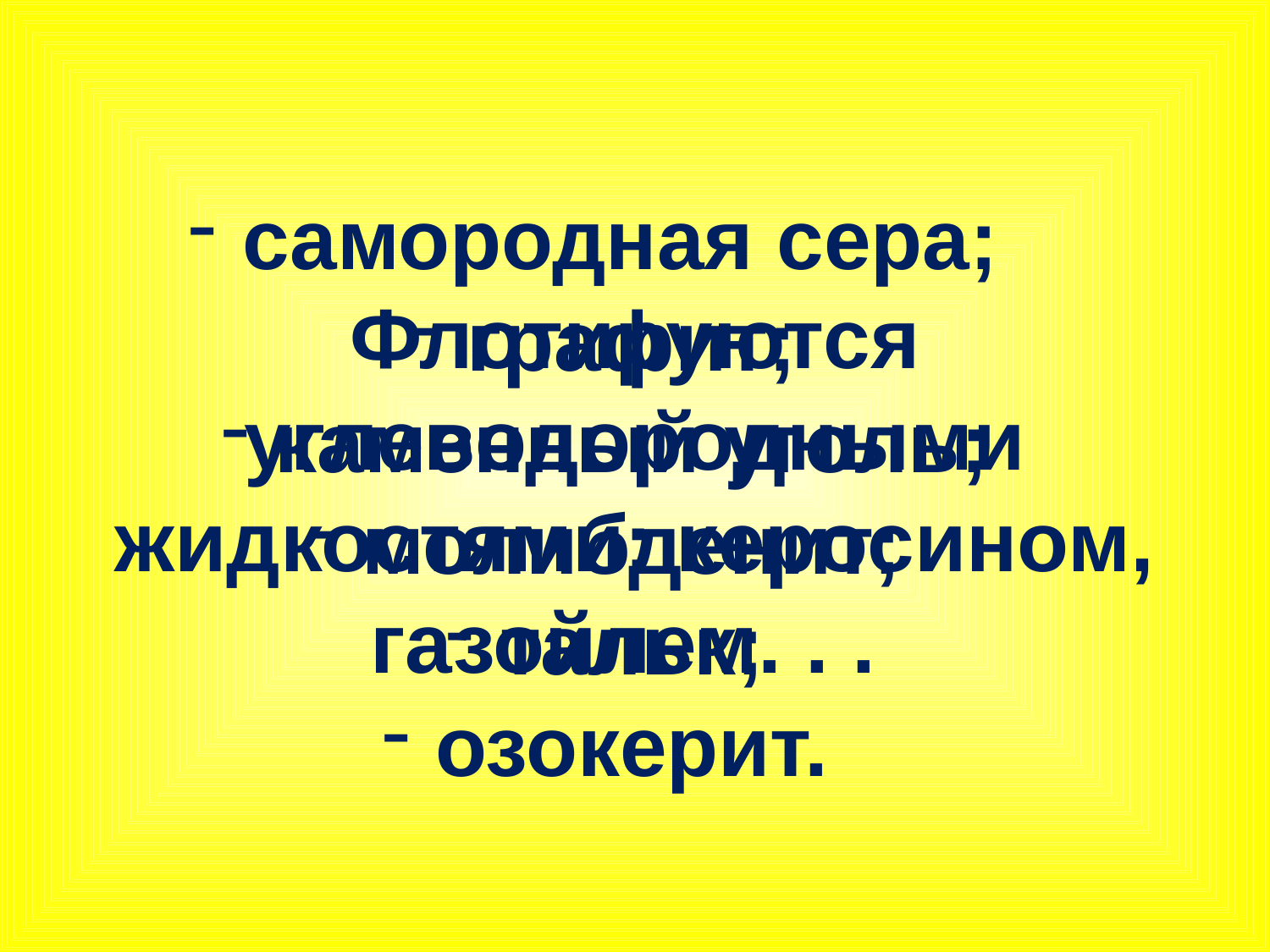

самородная сера;
 графит;
 каменный уголь;
 молибденит;
 тальк;
 озокерит.
Флотируются углеводородными жидкостями: керосином, газойлем. . .